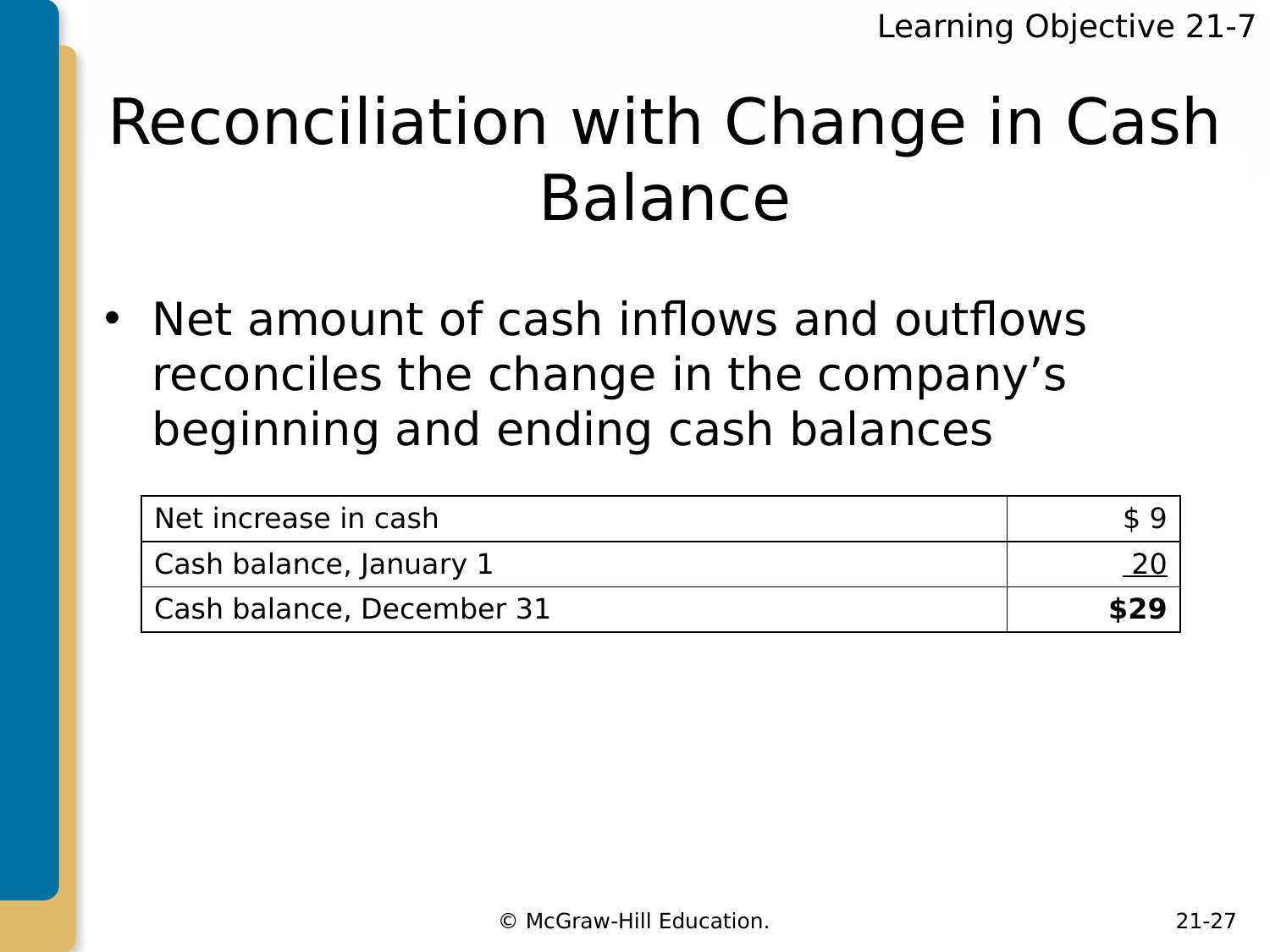

Learning Objective 21-7
# Reconciliation with Change in Cash Balance
Net amount of cash inflows and outflows reconciles the change in the company’s beginning and ending cash balances
| Net increase in cash | $ 9 |
| --- | --- |
| Cash balance, January 1 | 20 |
| Cash balance, December 31 | $29 |